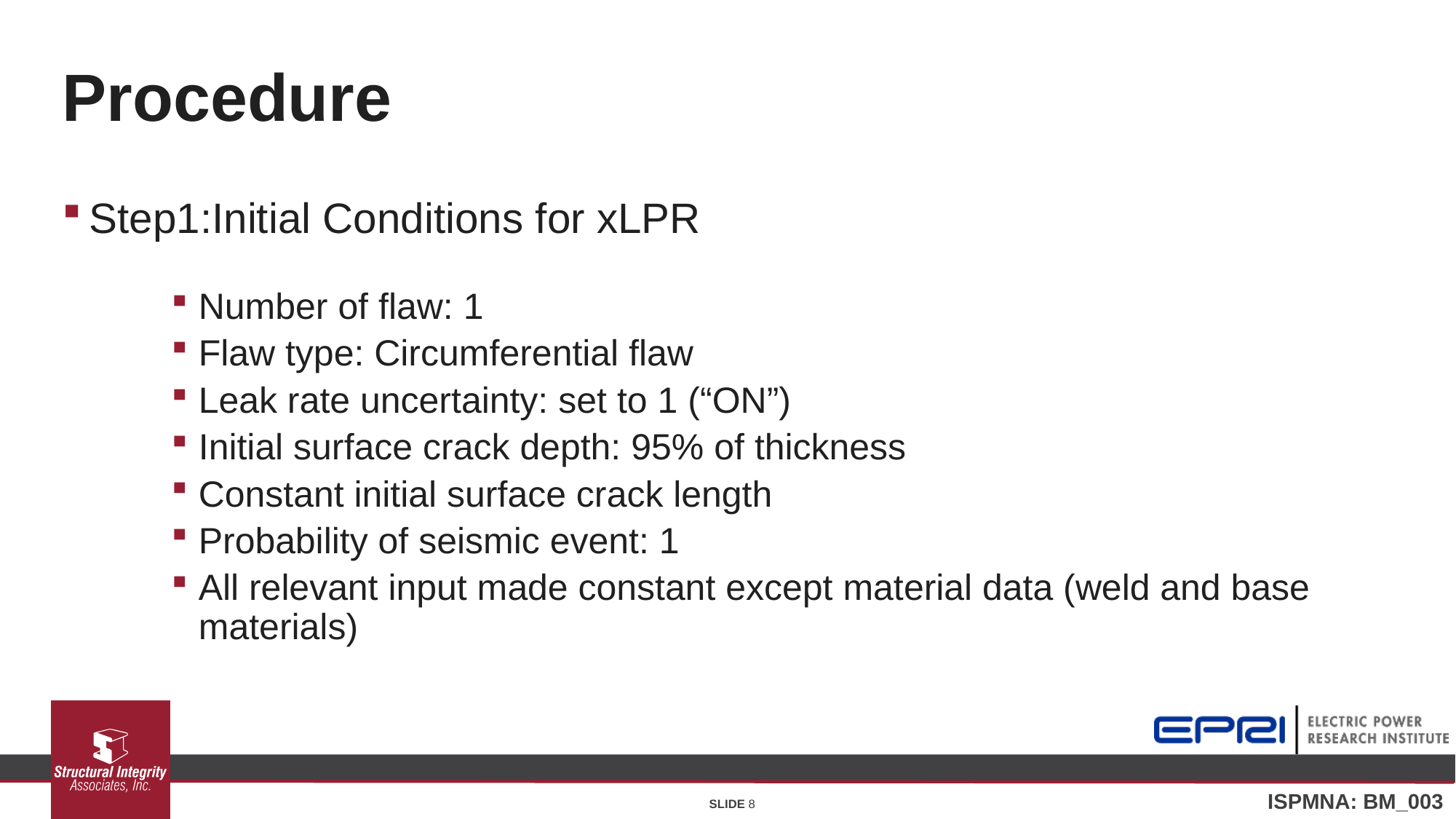

# Procedure
Step1:Initial Conditions for xLPR

Number of flaw: 1
Flaw type: Circumferential flaw
Leak rate uncertainty: set to 1 (“ON”)
Initial surface crack depth: 95% of thickness
Constant initial surface crack length
Probability of seismic event: 1
All relevant input made constant except material data (weld and base materials)

SLIDE 8